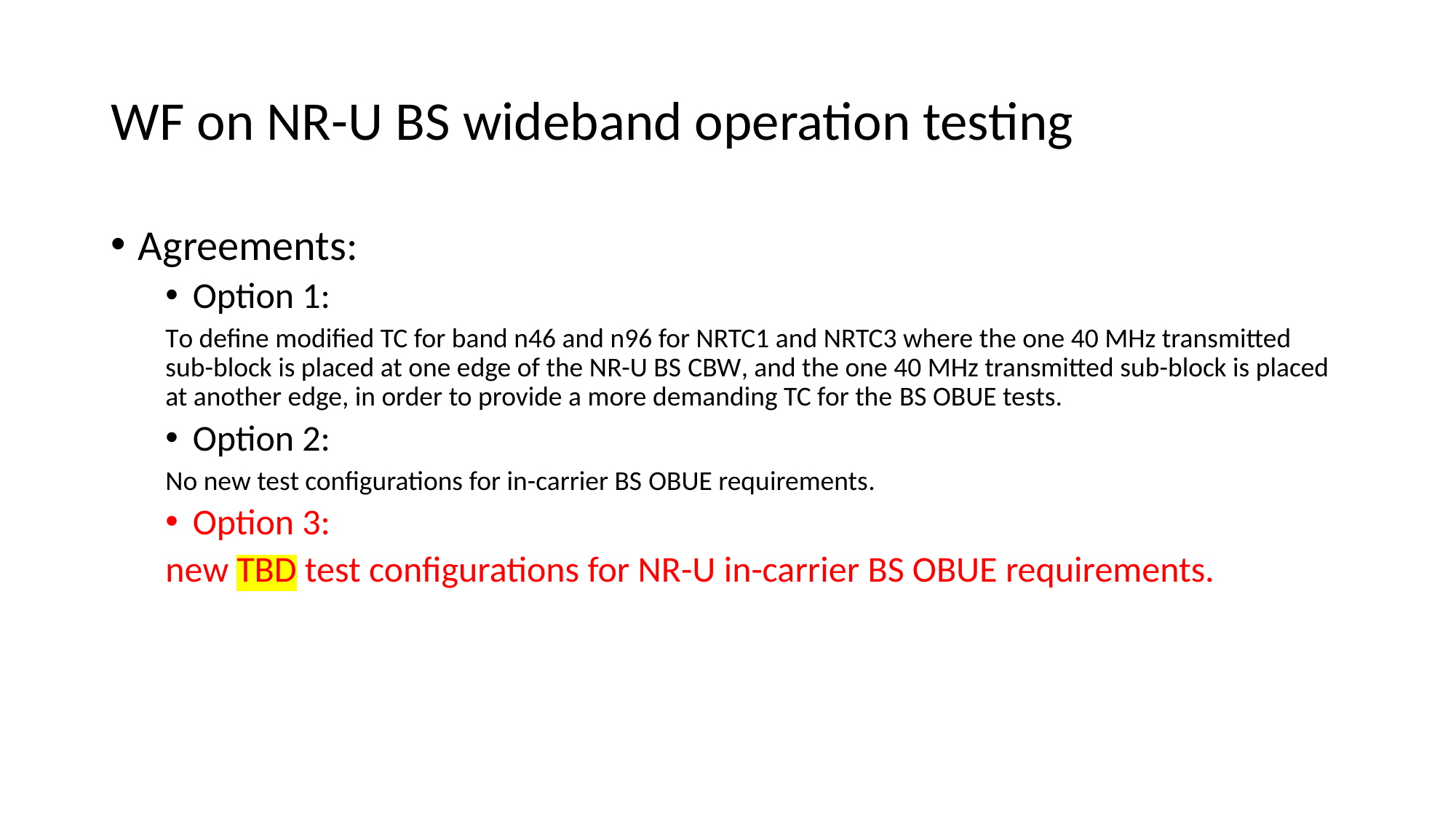

# WF on NR-U BS wideband operation testing
Agreements:
Option 1:
To define modified TC for band n46 and n96 for NRTC1 and NRTC3 where the one 40 MHz transmitted sub-block is placed at one edge of the NR-U BS CBW, and the one 40 MHz transmitted sub-block is placed at another edge, in order to provide a more demanding TC for the BS OBUE tests.
Option 2:
No new test configurations for in-carrier BS OBUE requirements.
Option 3:
new TBD test configurations for NR-U in-carrier BS OBUE requirements.